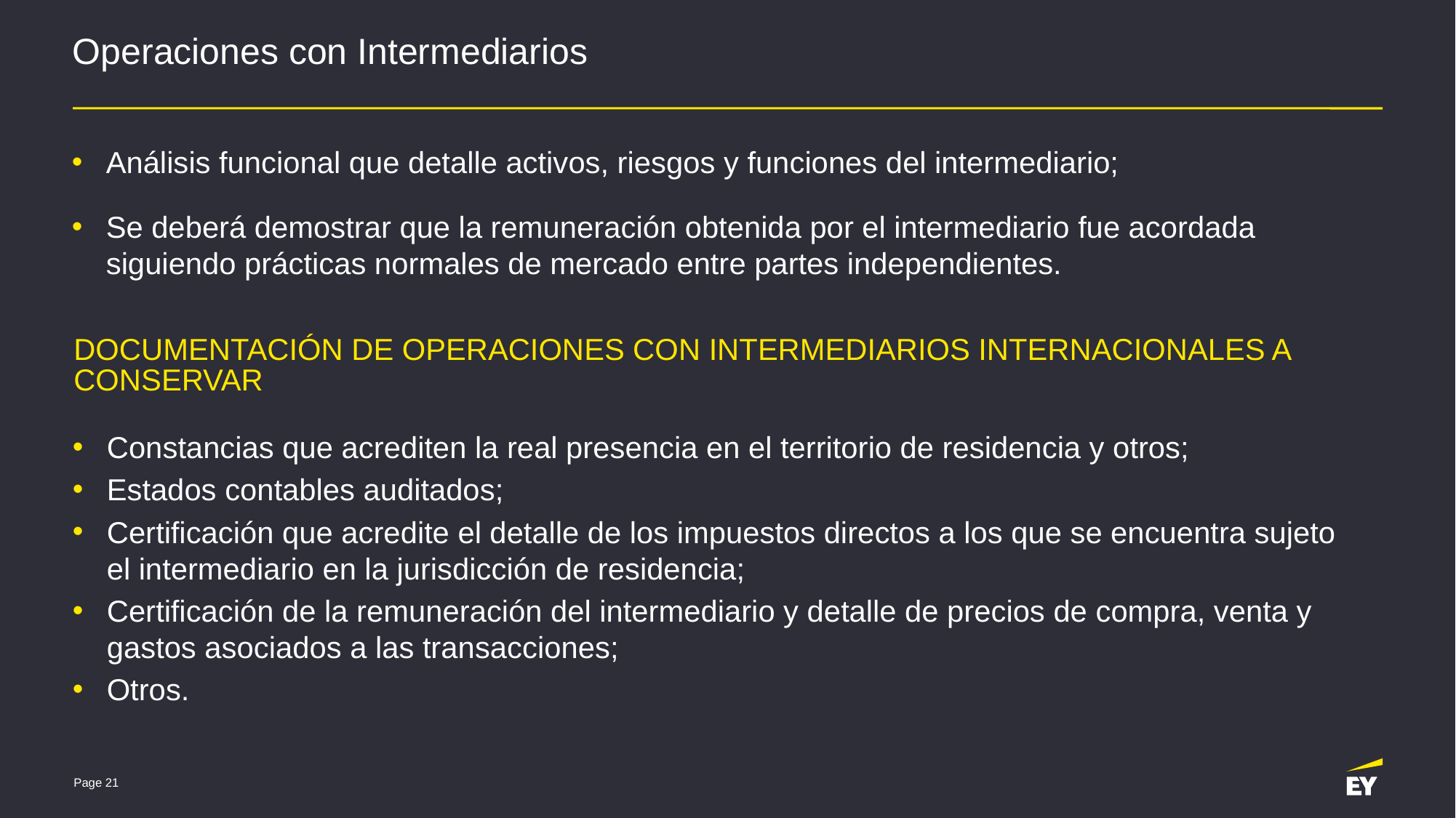

# Operaciones con Intermediarios
Análisis funcional que detalle activos, riesgos y funciones del intermediario;

Se deberá demostrar que la remuneración obtenida por el intermediario fue acordada siguiendo prácticas normales de mercado entre partes independientes.

DOCUMENTACIÓN DE OPERACIONES CON INTERMEDIARIOS INTERNACIONALES A CONSERVAR
Constancias que acrediten la real presencia en el territorio de residencia y otros;
Estados contables auditados;
Certificación que acredite el detalle de los impuestos directos a los que se encuentra sujeto el intermediario en la jurisdicción de residencia;
Certificación de la remuneración del intermediario y detalle de precios de compra, venta y gastos asociados a las transacciones;
Otros.
Page 21